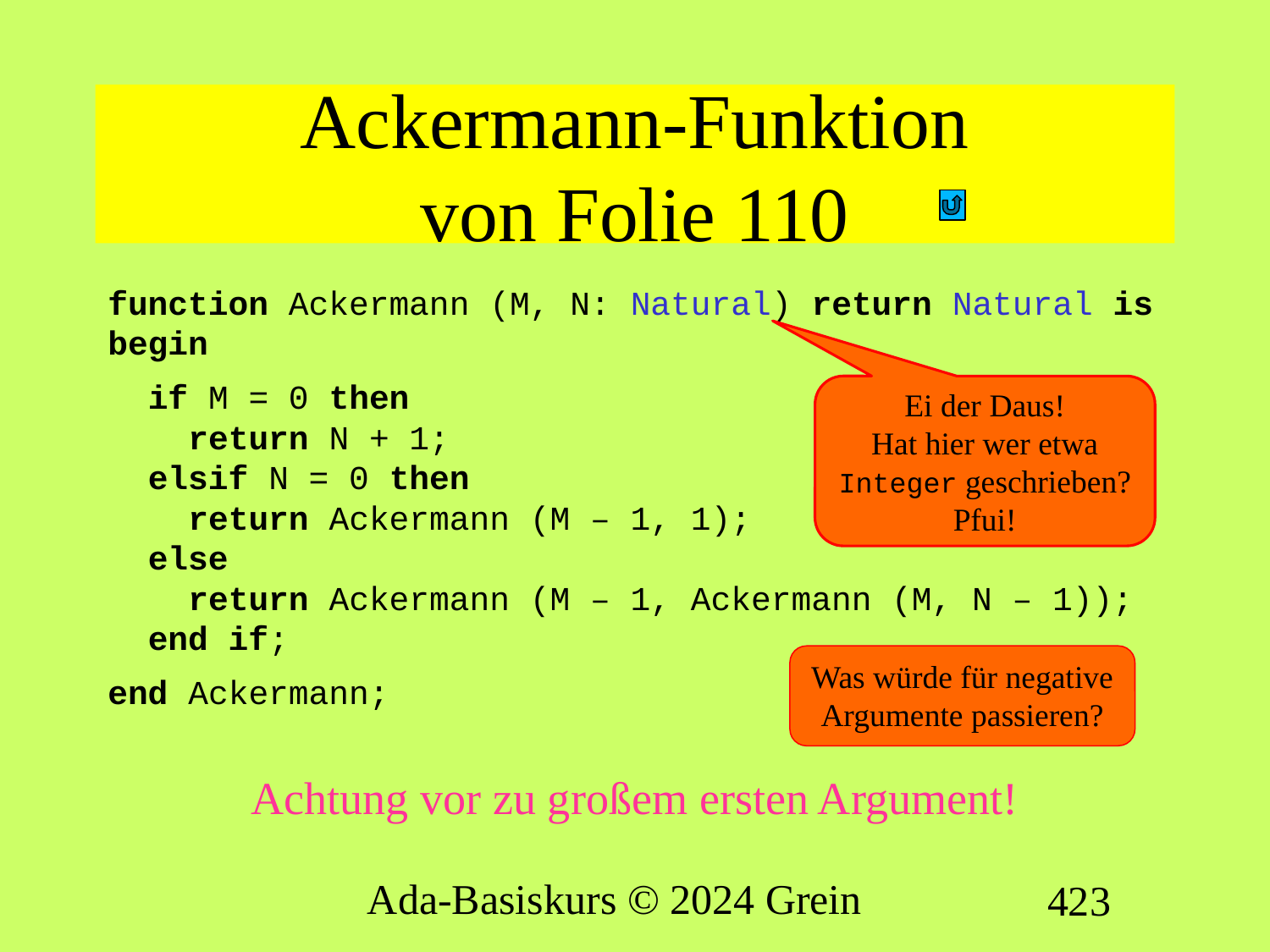

# Ackermann-Funktion von Folie 110

function Ackermann (M, N: Natural) return Natural is
begin
  if M = 0 then
    return N + 1;
  elsif N = 0 then
    return Ackermann (M – 1, 1);
  else
    return Ackermann (M – 1, Ackermann (M, N – 1));
  end if;
end Ackermann;

Achtung vor zu großem ersten Argument!

Ei der Daus!
Hat hier wer etwa Integer geschrieben? Pfui!
Was würde für negative Argumente passieren?
Ada-Basiskurs © 2024 Grein
423